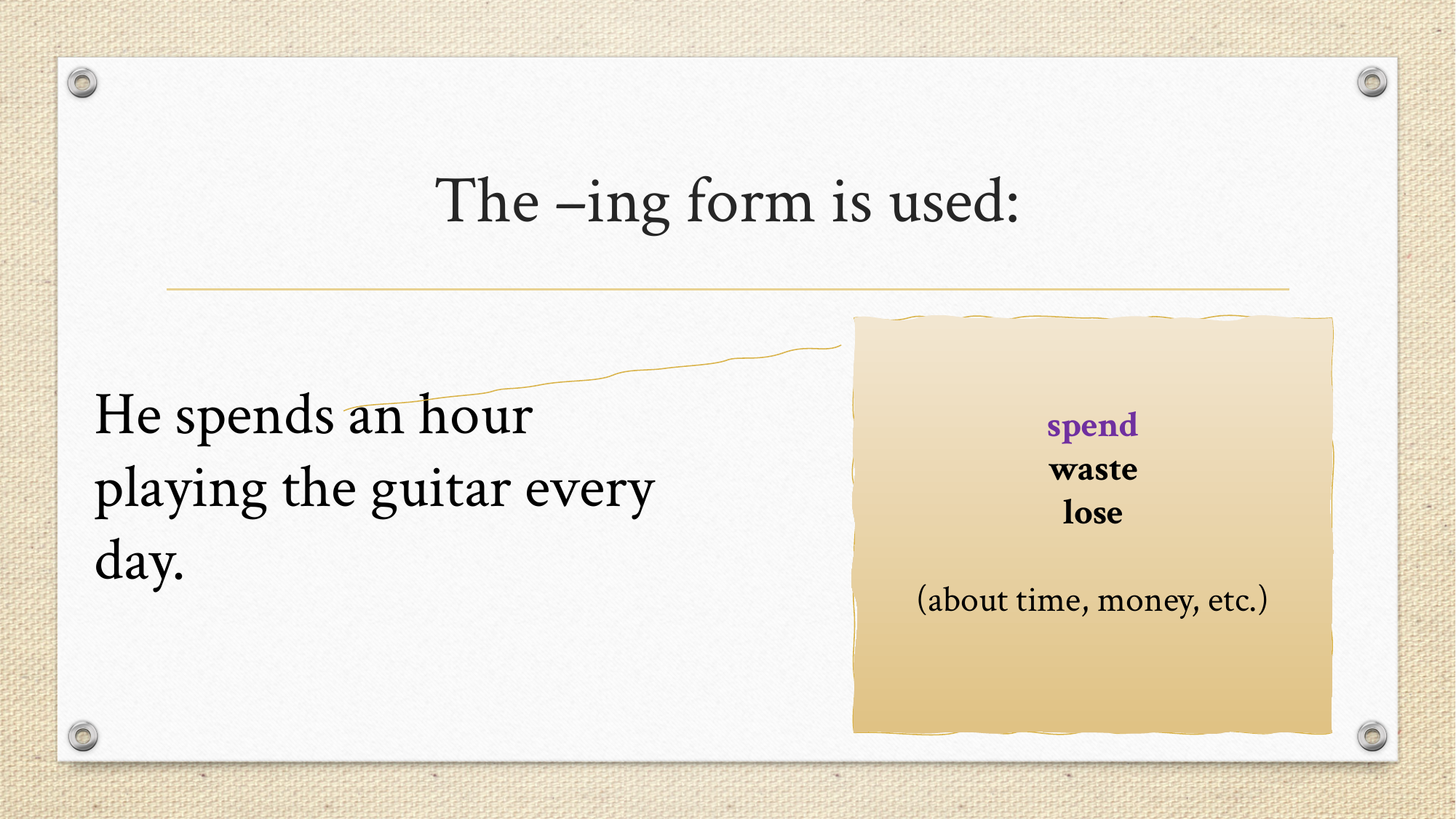

# The –ing form is used:
spend
waste
lose

(about time, money, etc.)

He spends an hour
playing the guitar every day.